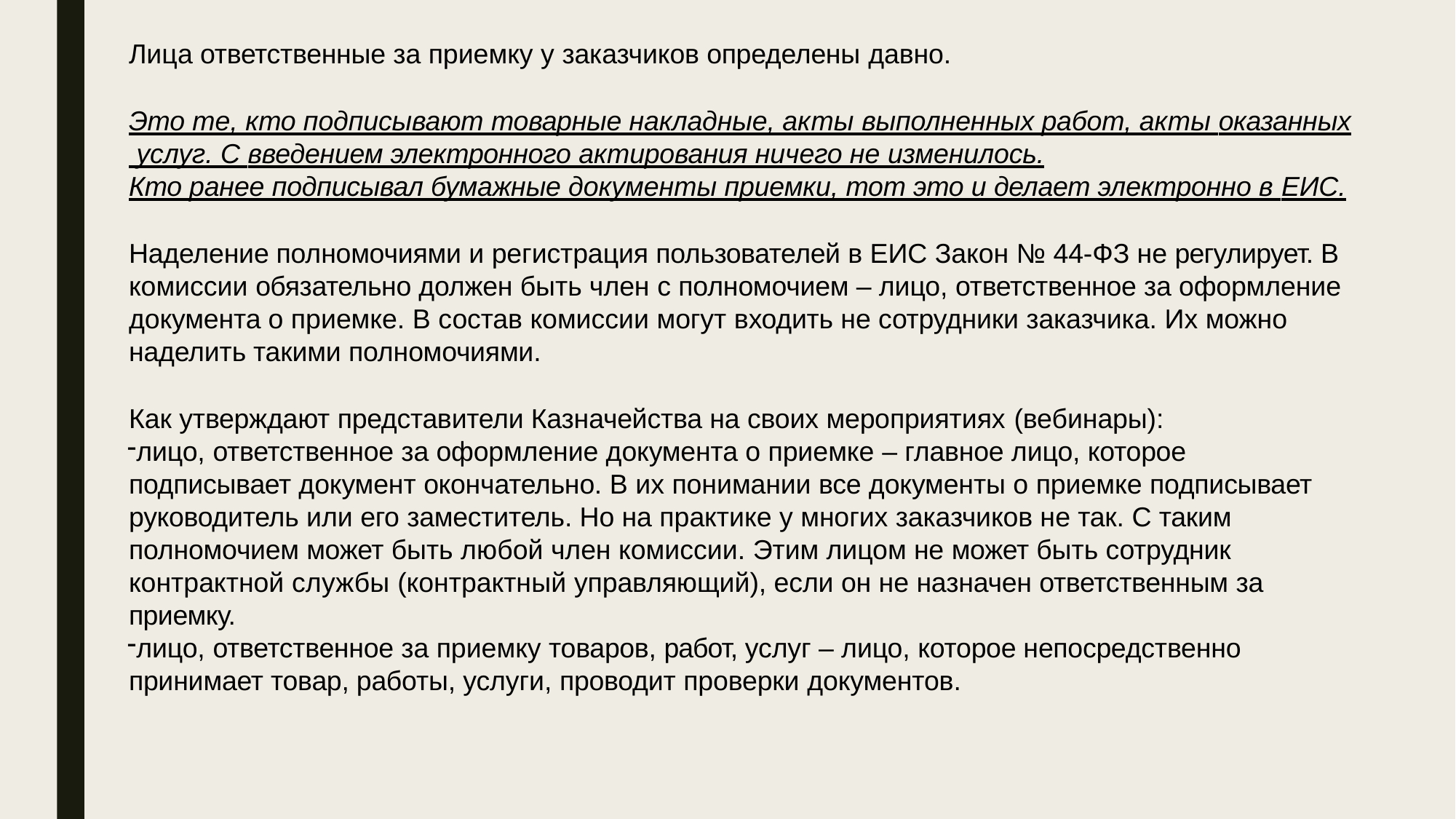

Лица ответственные за приемку у заказчиков определены давно.

Это те, кто подписывают товарные накладные, акты выполненных работ, акты оказанных  услуг. С введением электронного актирования ничего не изменилось.
Кто ранее подписывал бумажные документы приемки, тот это и делает электронно в ЕИС.

Наделение полномочиями и регистрация пользователей в ЕИС Закон № 44-ФЗ не регулирует. В  комиссии обязательно должен быть член с полномочием – лицо, ответственное за оформление  документа о приемке. В состав комиссии могут входить не сотрудники заказчика. Их можно  наделить такими полномочиями.

Как утверждают представители Казначейства на своих мероприятиях (вебинары):
лицо, ответственное за оформление документа о приемке – главное лицо, которое  подписывает документ окончательно. В их понимании все документы о приемке подписывает  руководитель или его заместитель. Но на практике у многих заказчиков не так. С таким  полномочием может быть любой член комиссии. Этим лицом не может быть сотрудник  контрактной службы (контрактный управляющий), если он не назначен ответственным за  приемку.
лицо, ответственное за приемку товаров, работ, услуг – лицо, которое непосредственно  принимает товар, работы, услуги, проводит проверки документов.